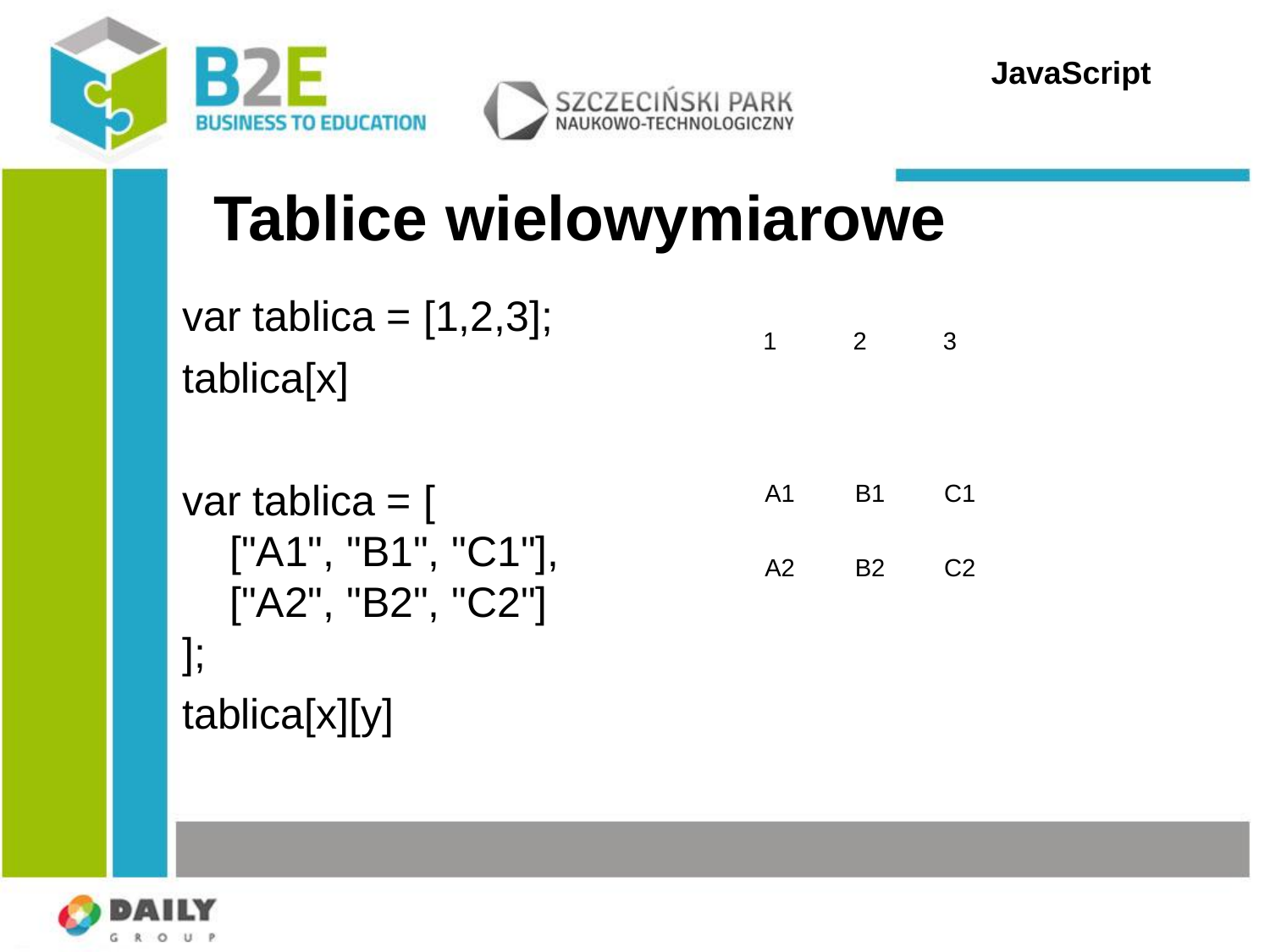

JavaScript
# Tablice wielowymiarowe
var tablica = [1,2,3];
tablica[x]

var tablica = [
    ["A1", "B1", "C1"],
    ["A2", "B2", "C2"]
];
tablica[x][y]
| 1 | 2 | 3 |
| --- | --- | --- |
| A1 | B1 | C1 |
| --- | --- | --- |
| A2 | B2 | C2 |